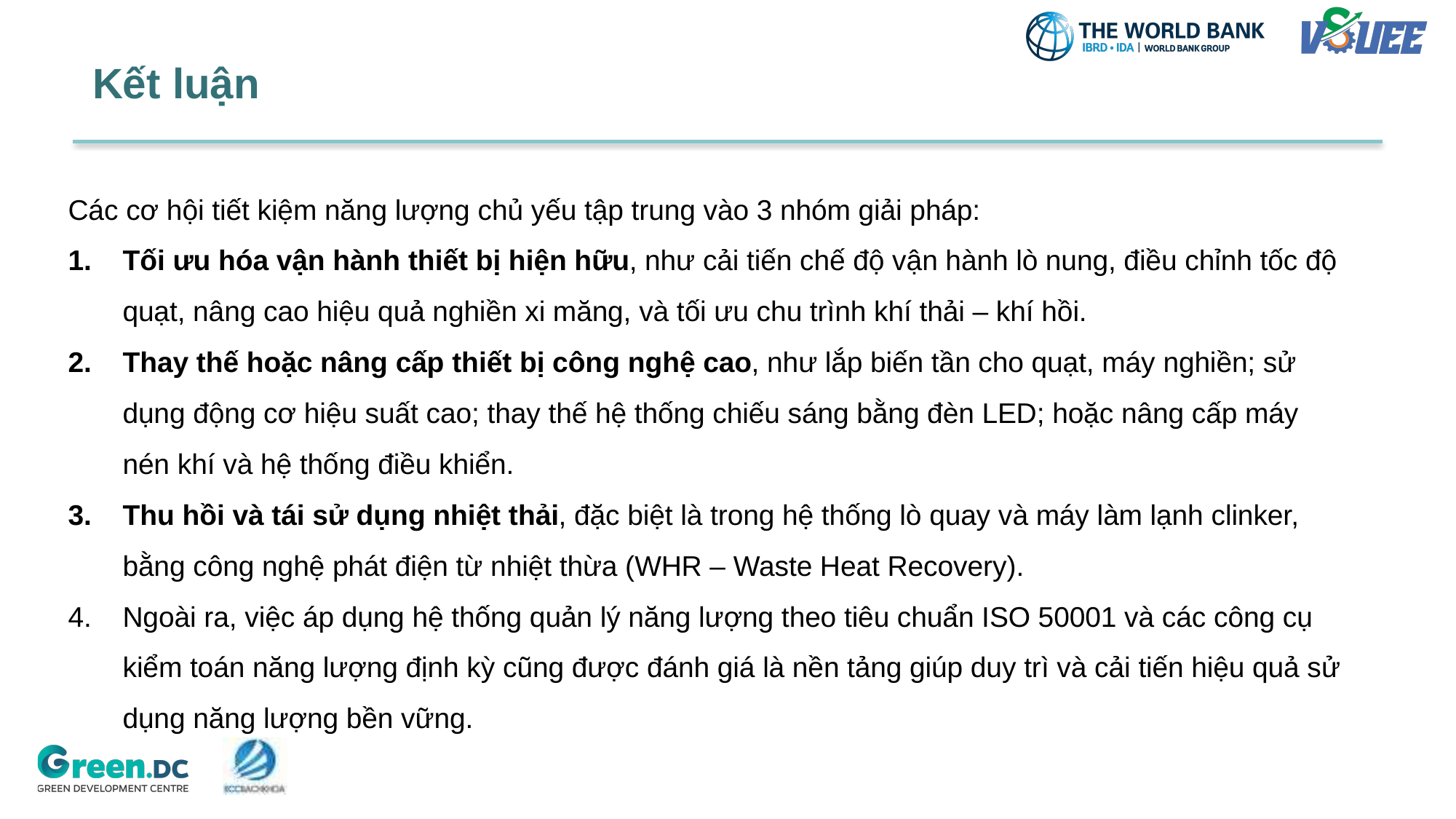

Kết luận
Các cơ hội tiết kiệm năng lượng chủ yếu tập trung vào 3 nhóm giải pháp:
Tối ưu hóa vận hành thiết bị hiện hữu, như cải tiến chế độ vận hành lò nung, điều chỉnh tốc độ quạt, nâng cao hiệu quả nghiền xi măng, và tối ưu chu trình khí thải – khí hồi.
Thay thế hoặc nâng cấp thiết bị công nghệ cao, như lắp biến tần cho quạt, máy nghiền; sử dụng động cơ hiệu suất cao; thay thế hệ thống chiếu sáng bằng đèn LED; hoặc nâng cấp máy nén khí và hệ thống điều khiển.
Thu hồi và tái sử dụng nhiệt thải, đặc biệt là trong hệ thống lò quay và máy làm lạnh clinker, bằng công nghệ phát điện từ nhiệt thừa (WHR – Waste Heat Recovery).
Ngoài ra, việc áp dụng hệ thống quản lý năng lượng theo tiêu chuẩn ISO 50001 và các công cụ kiểm toán năng lượng định kỳ cũng được đánh giá là nền tảng giúp duy trì và cải tiến hiệu quả sử dụng năng lượng bền vững.